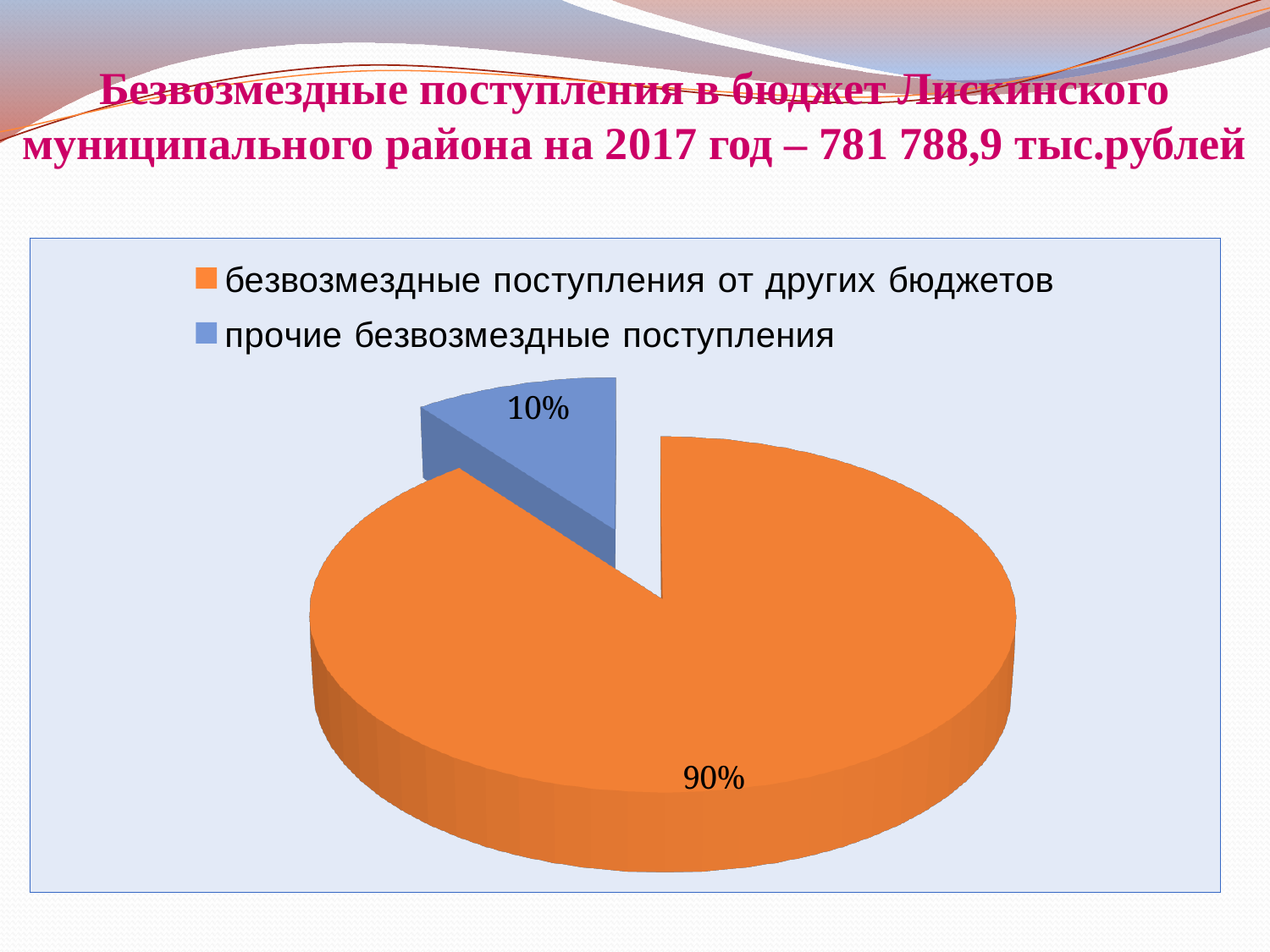

# Безвозмездные поступления в бюджет Лискинского муниципального района на 2017 год – 781 788,9 тыс.рублей

[unsupported chart]